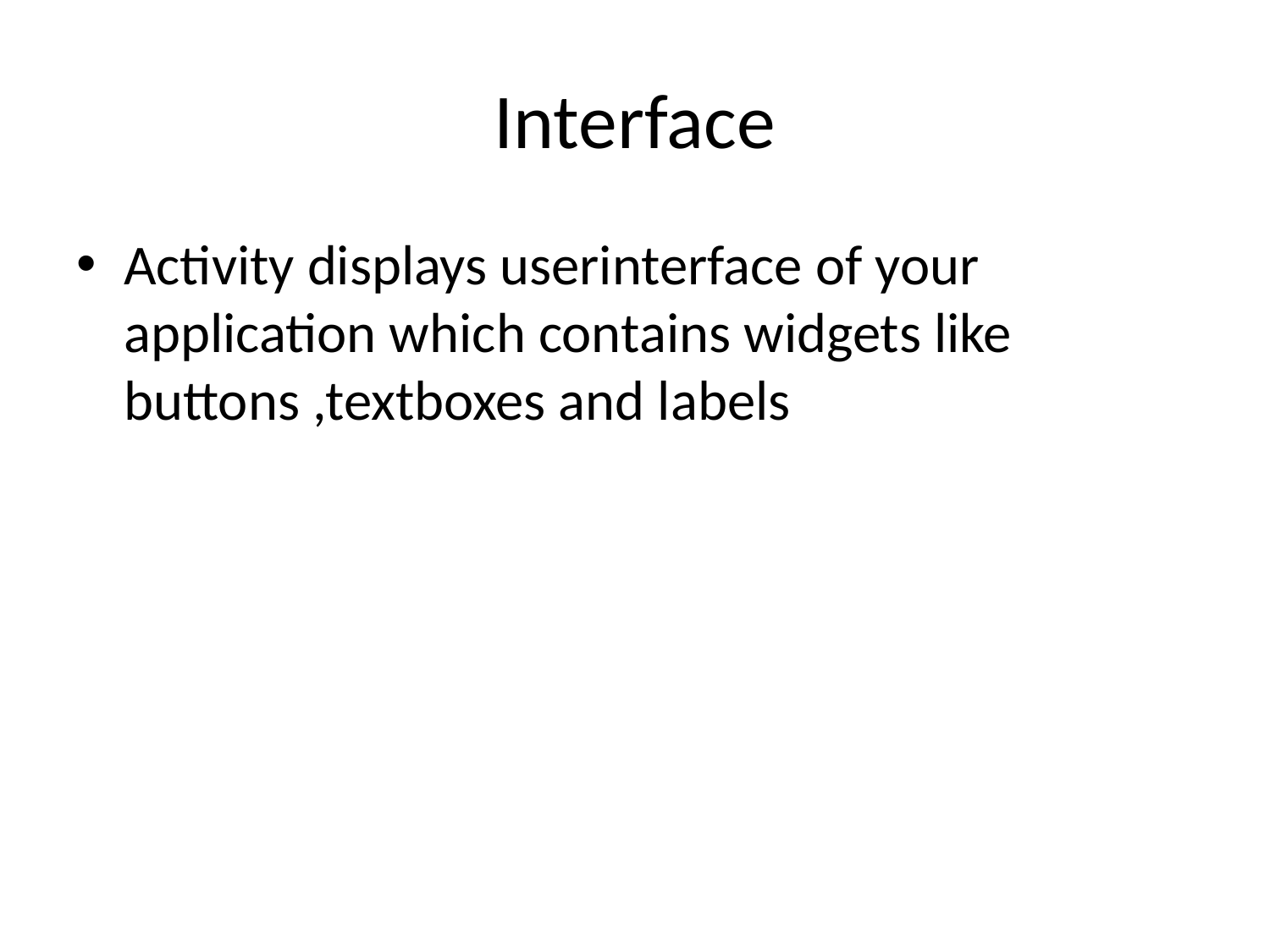

# Interface
Activity displays userinterface of your application which contains widgets like buttons ,textboxes and labels